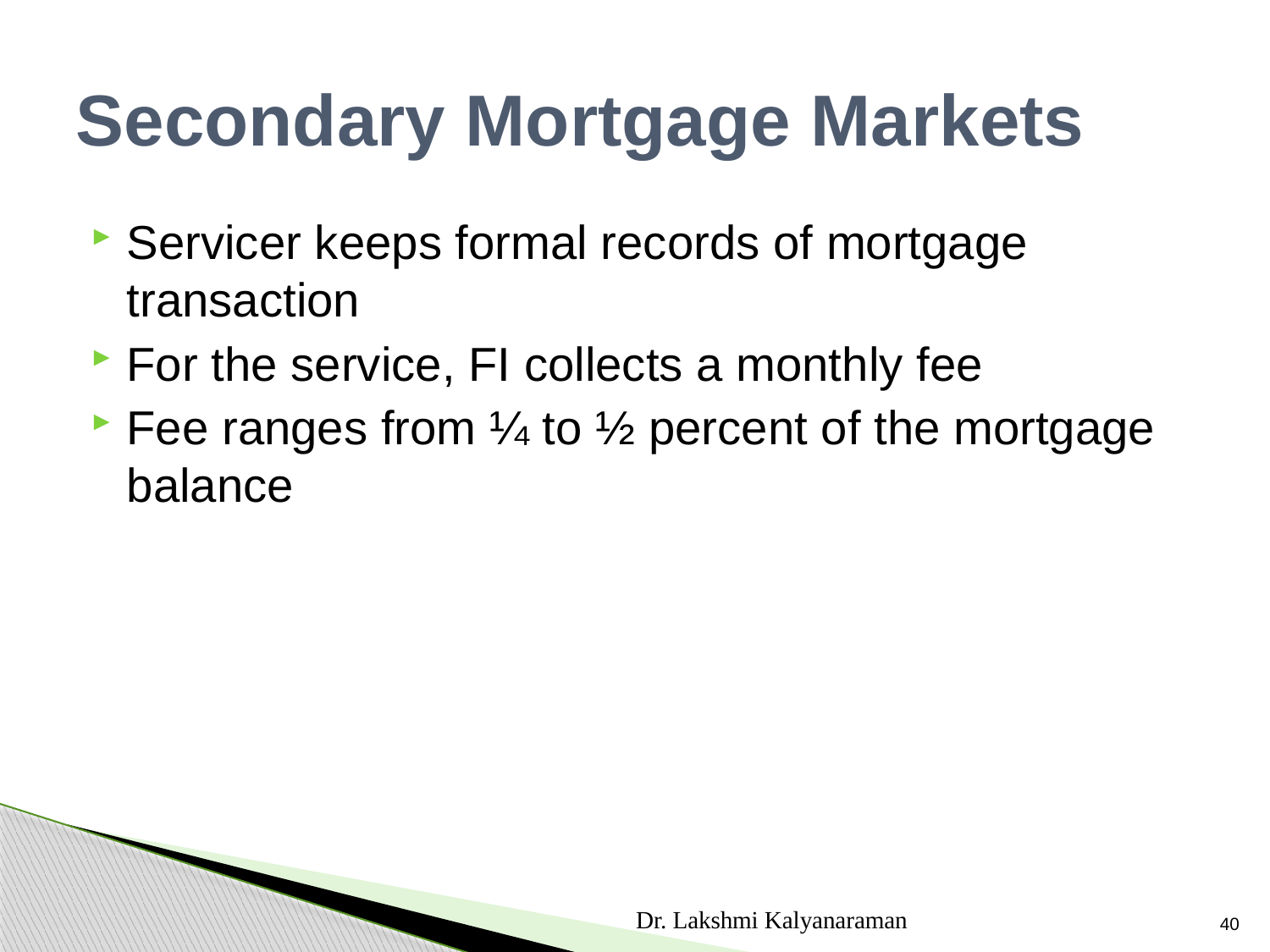

# Secondary Mortgage Markets
Servicer keeps formal records of mortgage transaction
For the service, FI collects a monthly fee
Fee ranges from ¼ to ½ percent of the mortgage balance

Dr. Lakshmi Kalyanaraman
40